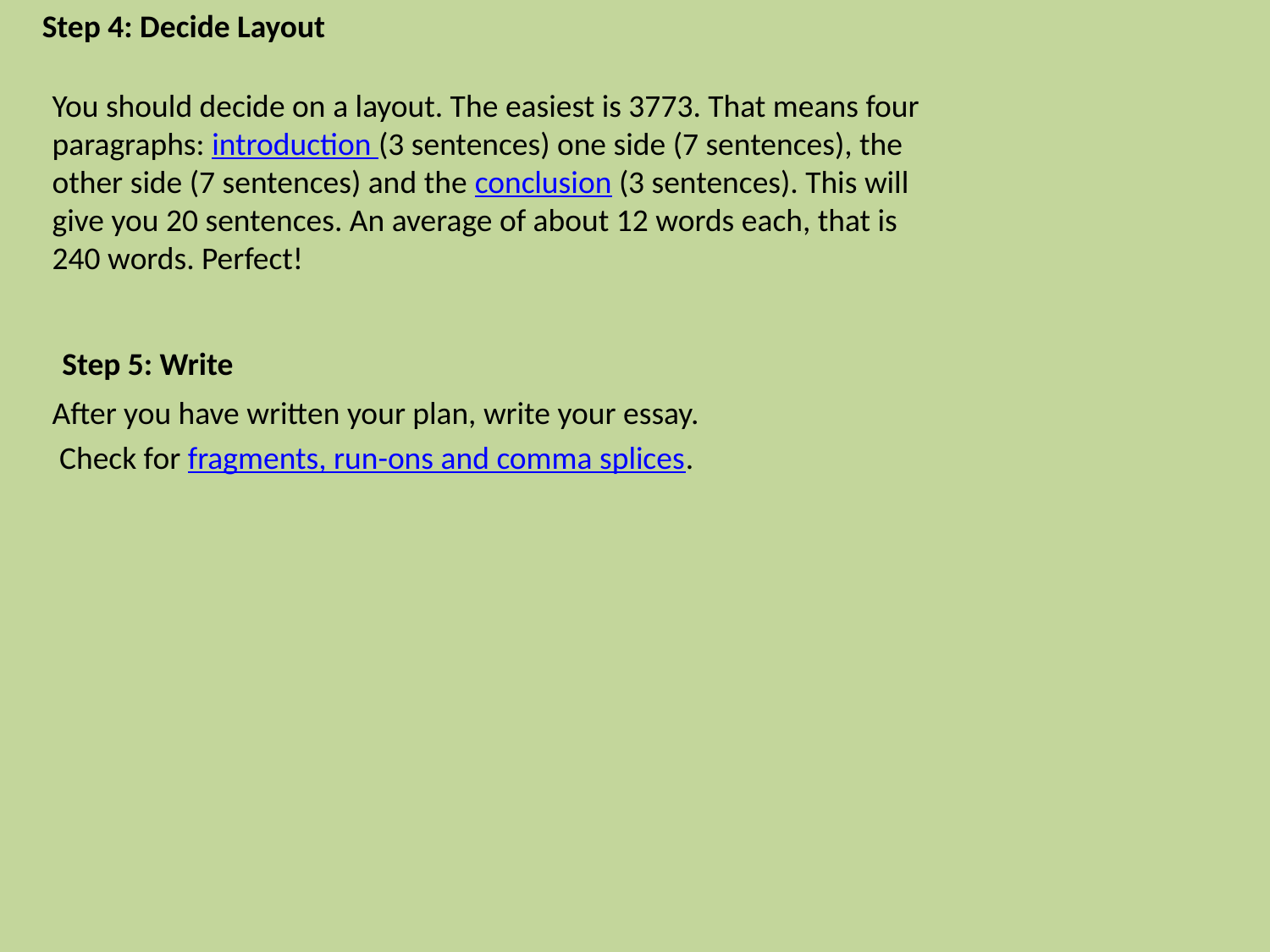

Step 4: Decide Layout
You should decide on a layout. The easiest is 3773. That means four paragraphs: introduction (3 sentences) one side (7 sentences), the other side (7 sentences) and the conclusion (3 sentences). This will give you 20 sentences. An average of about 12 words each, that is 240 words. Perfect!
Step 5: Write
After you have written your plan, write your essay.
 Check for fragments, run-ons and comma splices.